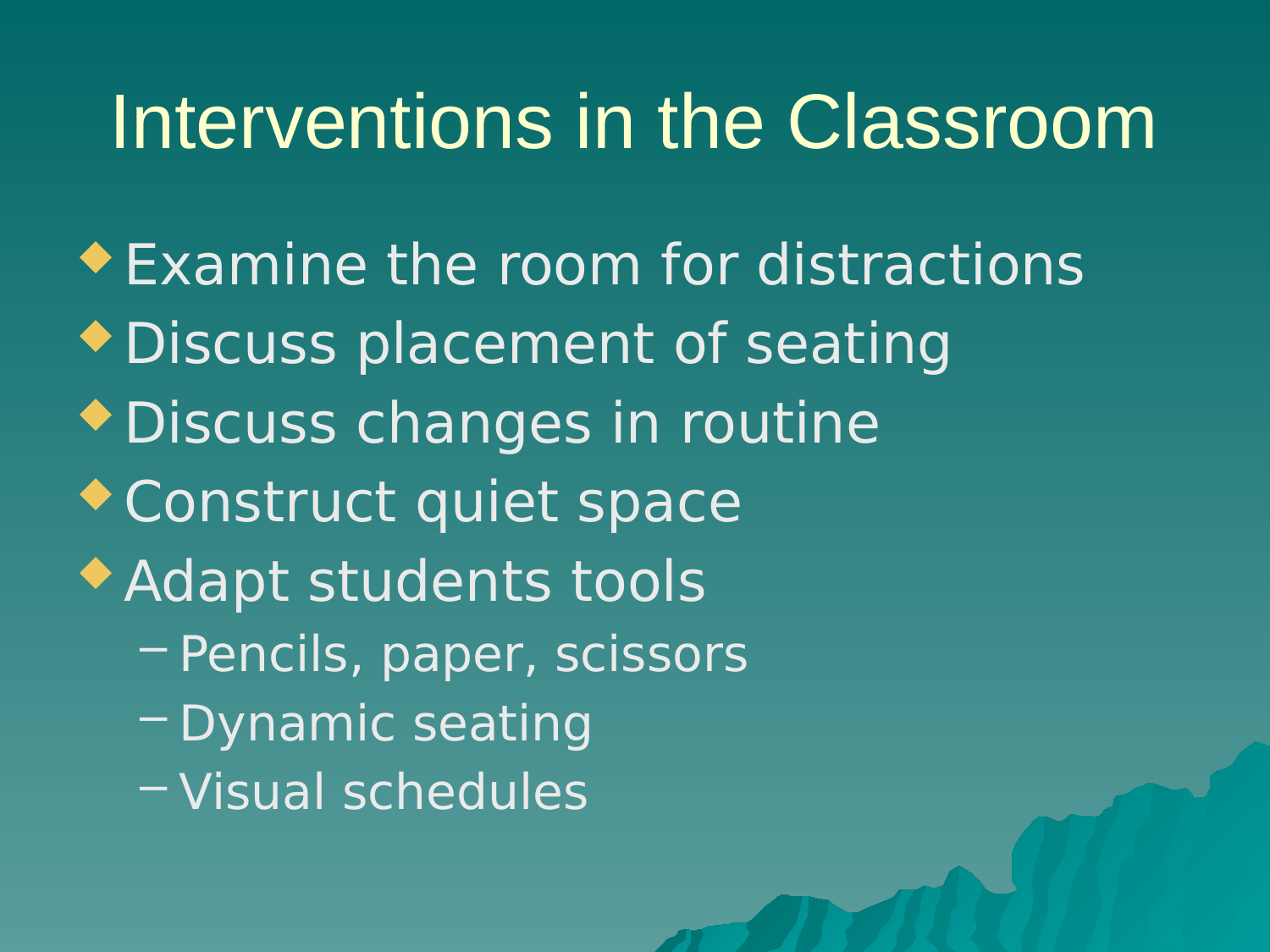

# Interventions in the Classroom
Examine the room for distractions
Discuss placement of seating
Discuss changes in routine
Construct quiet space
Adapt students tools
Pencils, paper, scissors
Dynamic seating
Visual schedules